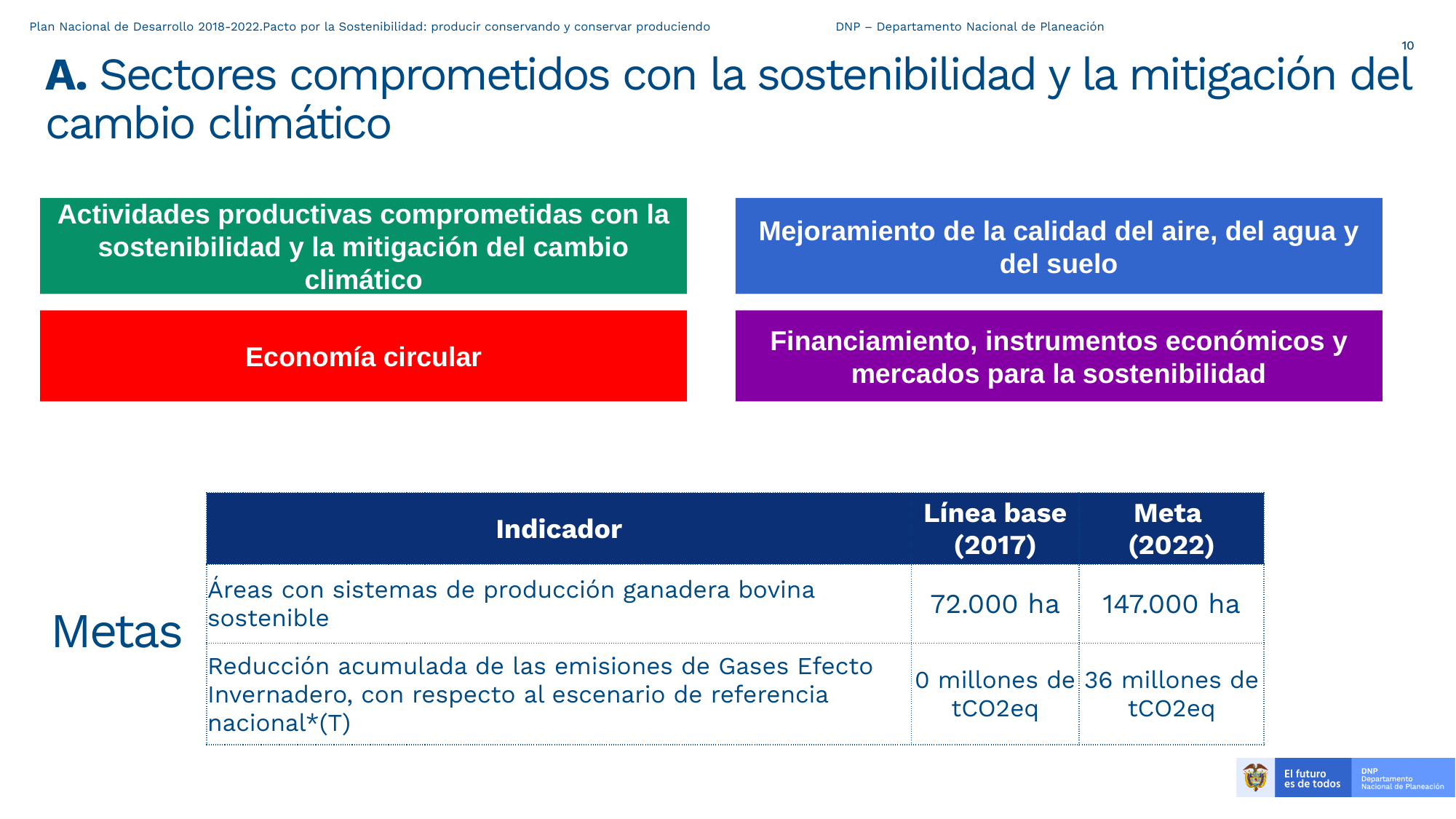

Plan Nacional de Desarrollo 2018-2022.Pacto por la Sostenibilidad: producir conservando y conservar produciendo                              DNP – Departamento Nacional de Planeación

# A. Sectores comprometidos con la sostenibilidad y la mitigación del cambio climático
Actividades productivas comprometidas con la sostenibilidad y la mitigación del cambio climático
Mejoramiento de la calidad del aire, del agua y del suelo

Economía circular
Financiamiento, instrumentos económicos y mercados para la sostenibilidad
| Indicador | Línea base (2017) | Meta (2022) |
| --- | --- | --- |
| Áreas con sistemas de producción ganadera bovina sostenible | 72.000 ha | 147.000 ha |
| Reducción acumulada de las emisiones de Gases Efecto Invernadero, con respecto al escenario de referencia nacional\*(T) | 0 millones de tCO2eq | 36 millones de tCO2eq |
Metas